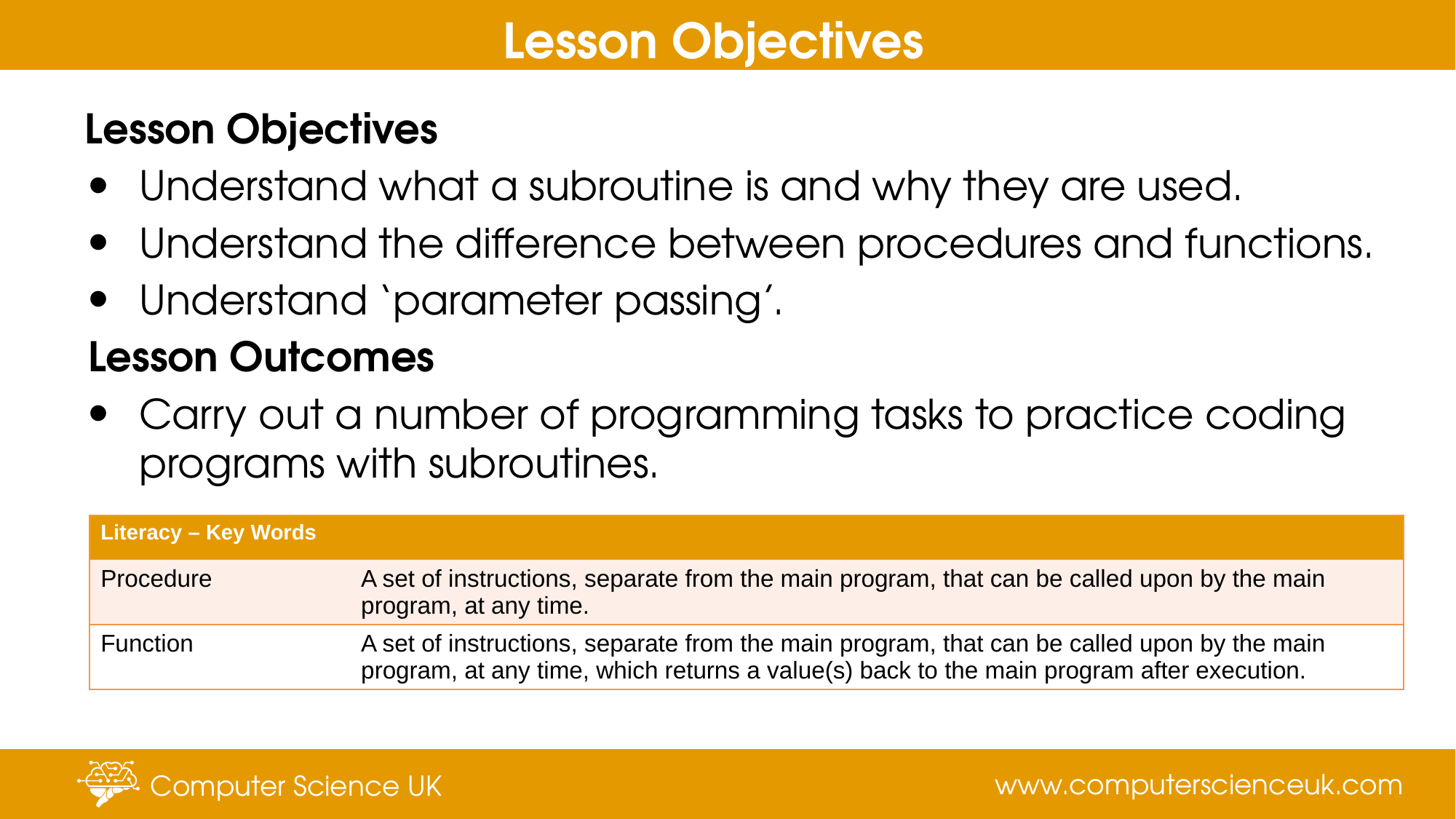

# Lesson Objectives
Lesson Objectives
Understand what a subroutine is and why they are used.
Understand the difference between procedures and functions.
Understand ‘parameter passing’.
Lesson Outcomes
Carry out a number of programming tasks to practice coding programs with subroutines.
| Literacy – Key Words |  |
| --- | --- |
| Procedure | A set of instructions, separate from the main program, that can be called upon by the main program, at any time. |
| Function | A set of instructions, separate from the main program, that can be called upon by the main program, at any time, which returns a value(s) back to the main program after execution. |